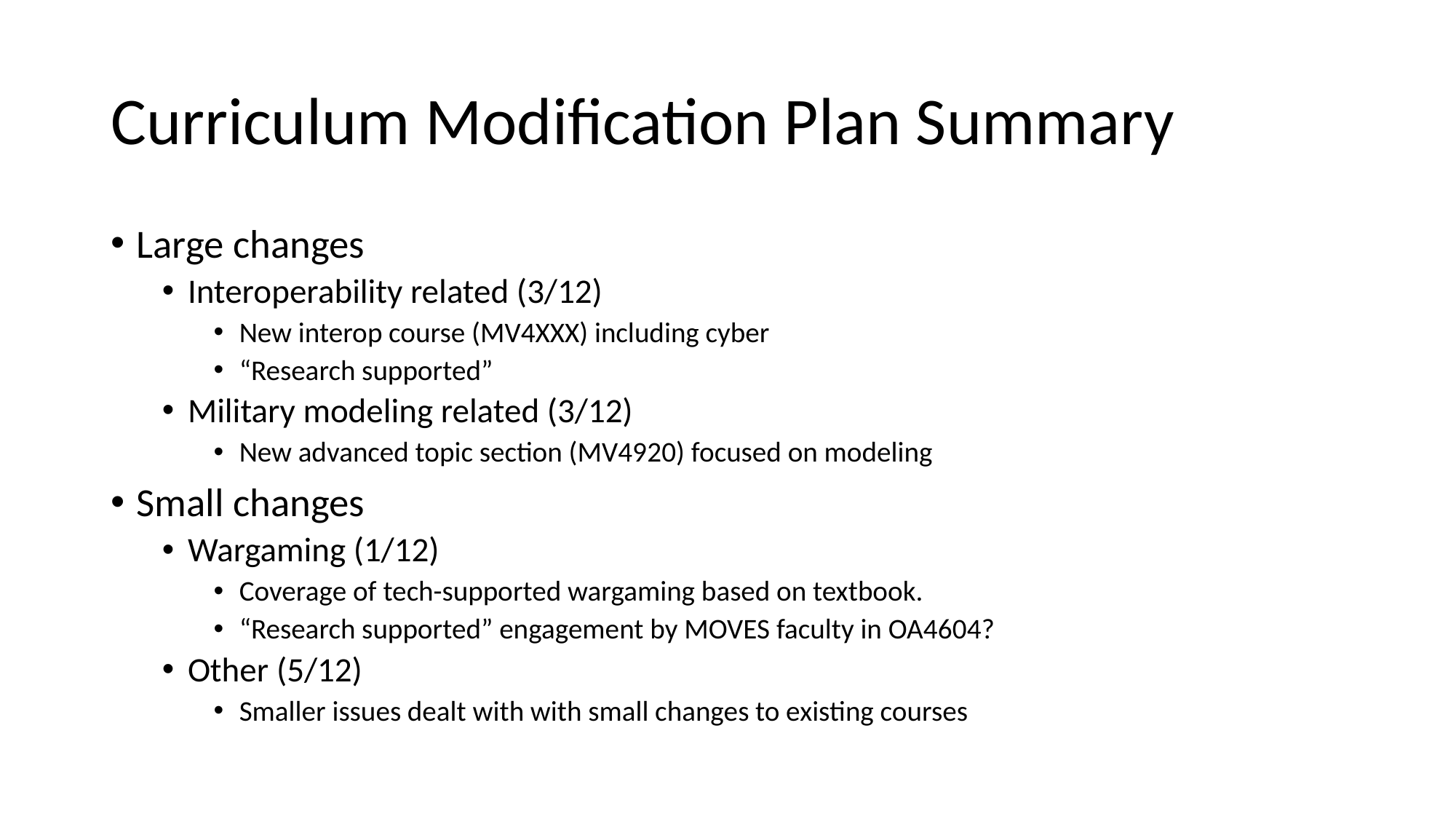

# Curriculum Modification Plan Summary
Large changes
Interoperability related (3/12)
New interop course (MV4XXX) including cyber
“Research supported”
Military modeling related (3/12)
New advanced topic section (MV4920) focused on modeling
Small changes
Wargaming (1/12)
Coverage of tech-supported wargaming based on textbook.
“Research supported” engagement by MOVES faculty in OA4604?
Other (5/12)
Smaller issues dealt with with small changes to existing courses